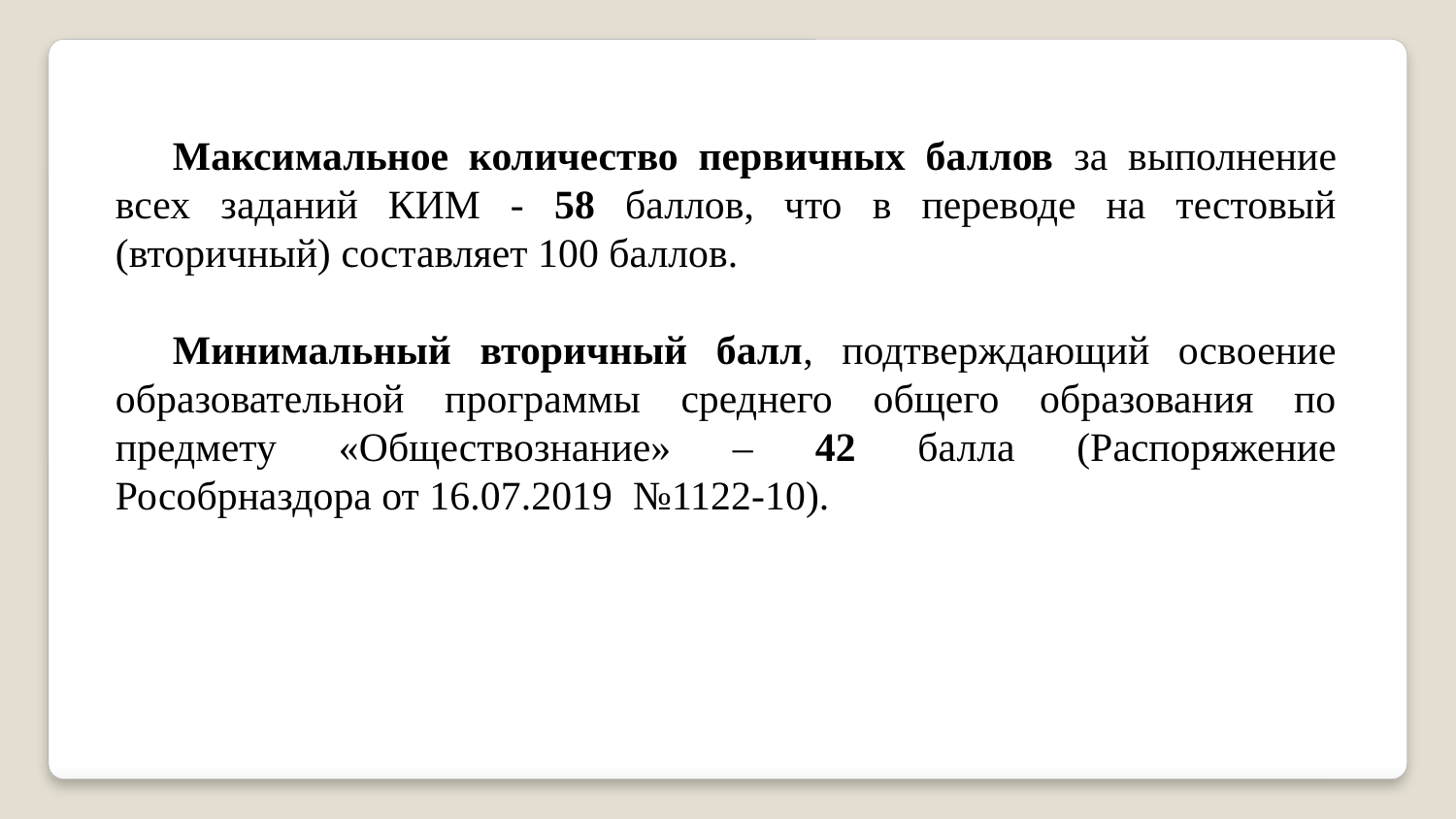

Максимальное количество первичных баллов за выполнение всех заданий КИМ - 58 баллов, что в переводе на тестовый (вторичный) составляет 100 баллов.

Минимальный вторичный балл, подтверждающий освоение образовательной программы среднего общего образования по предмету «Обществознание» – 42 балла (Распоряжение Рособрназдора от 16.07.2019  №1122-10).